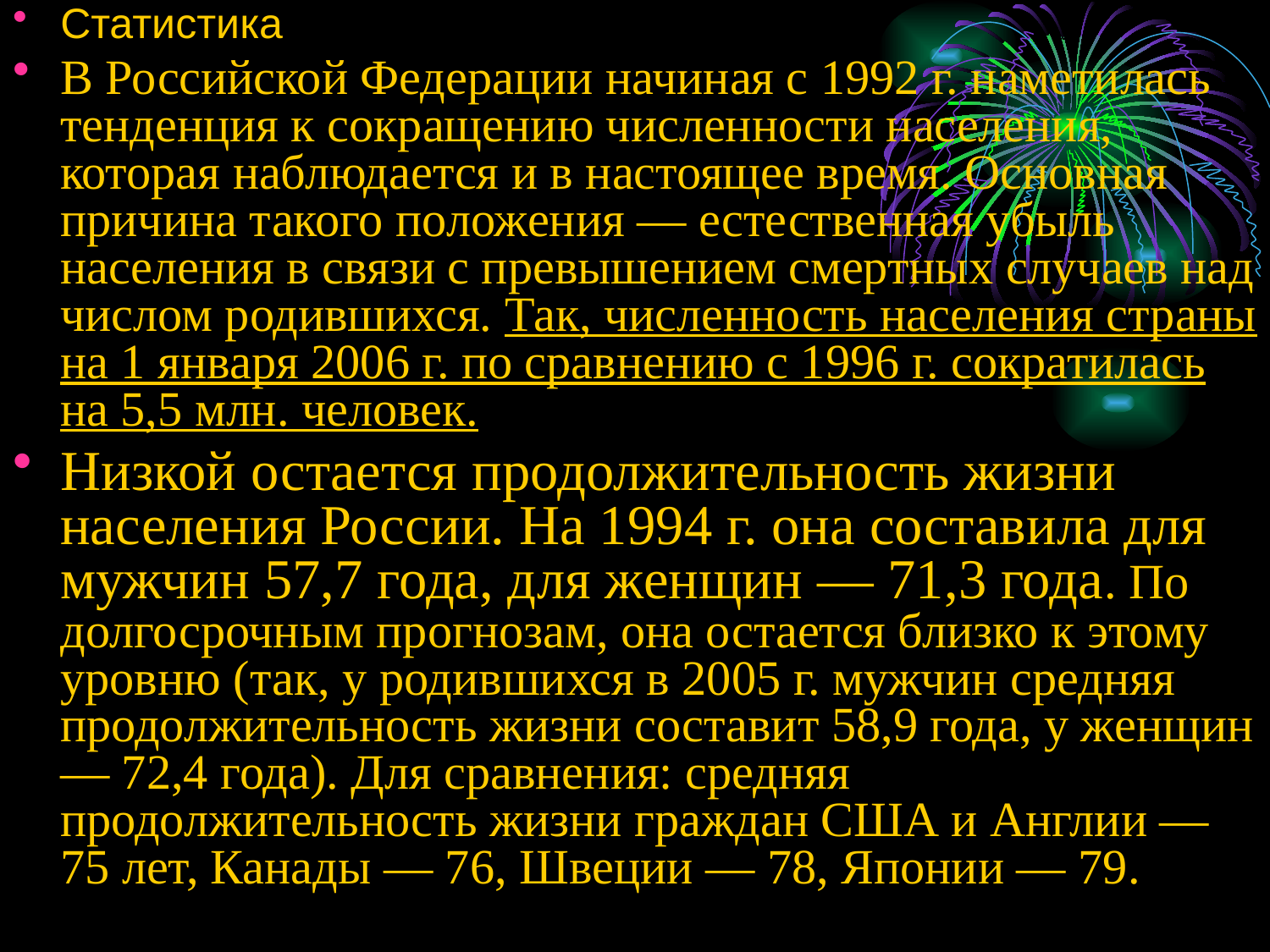

Статистика
В Российской Федерации начиная с 1992 г. наметилась тенденция к сокращению численности населения, которая наблюдается и в настоящее время. Основная причина такого положения — естественная убыль населения в связи с превышением смертных случаев над числом родившихся. Так, численность населения страны на 1 января 2006 г. по сравнению с 1996 г. сократилась на 5,5 млн. человек.
Низкой остается продолжительность жизни населения России. На 1994 г. она составила для мужчин 57,7 года, для женщин — 71,3 года. По долгосрочным прогнозам, она остается близко к этому уровню (так, у родившихся в 2005 г. мужчин средняя продолжительность жизни составит 58,9 года, у женщин — 72,4 года). Для сравнения: средняя продолжительность жизни граждан США и Англии — 75 лет, Канады — 76, Швеции — 78, Японии — 79.
                                 По данным Госкомстата России